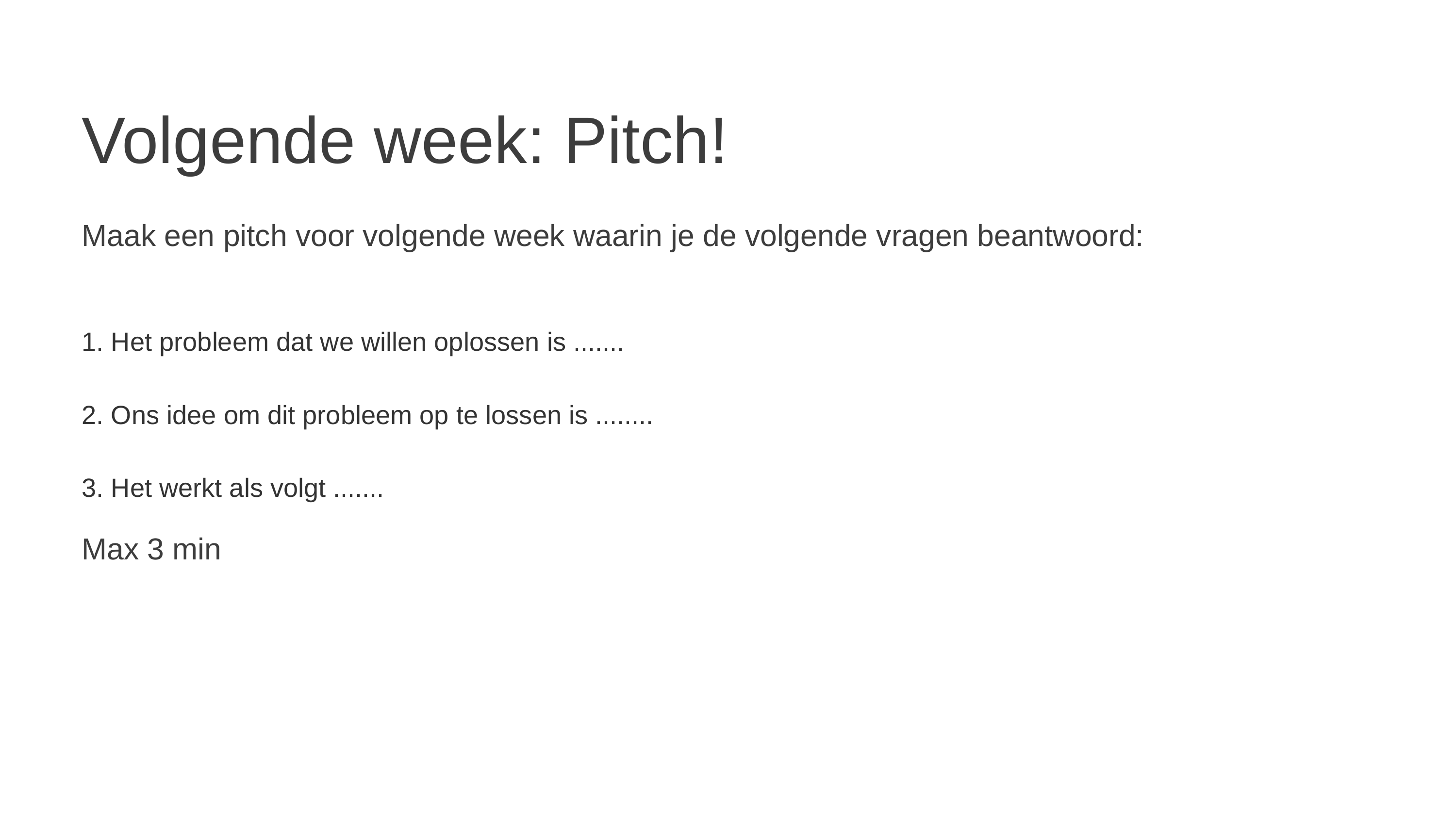

Volgende week: Pitch!
Maak een pitch voor volgende week waarin je de volgende vragen beantwoord:

1. Het probleem dat we willen oplossen is .......
2. Ons idee om dit probleem op te lossen is ........
3. Het werkt als volgt .......
Max 3 min